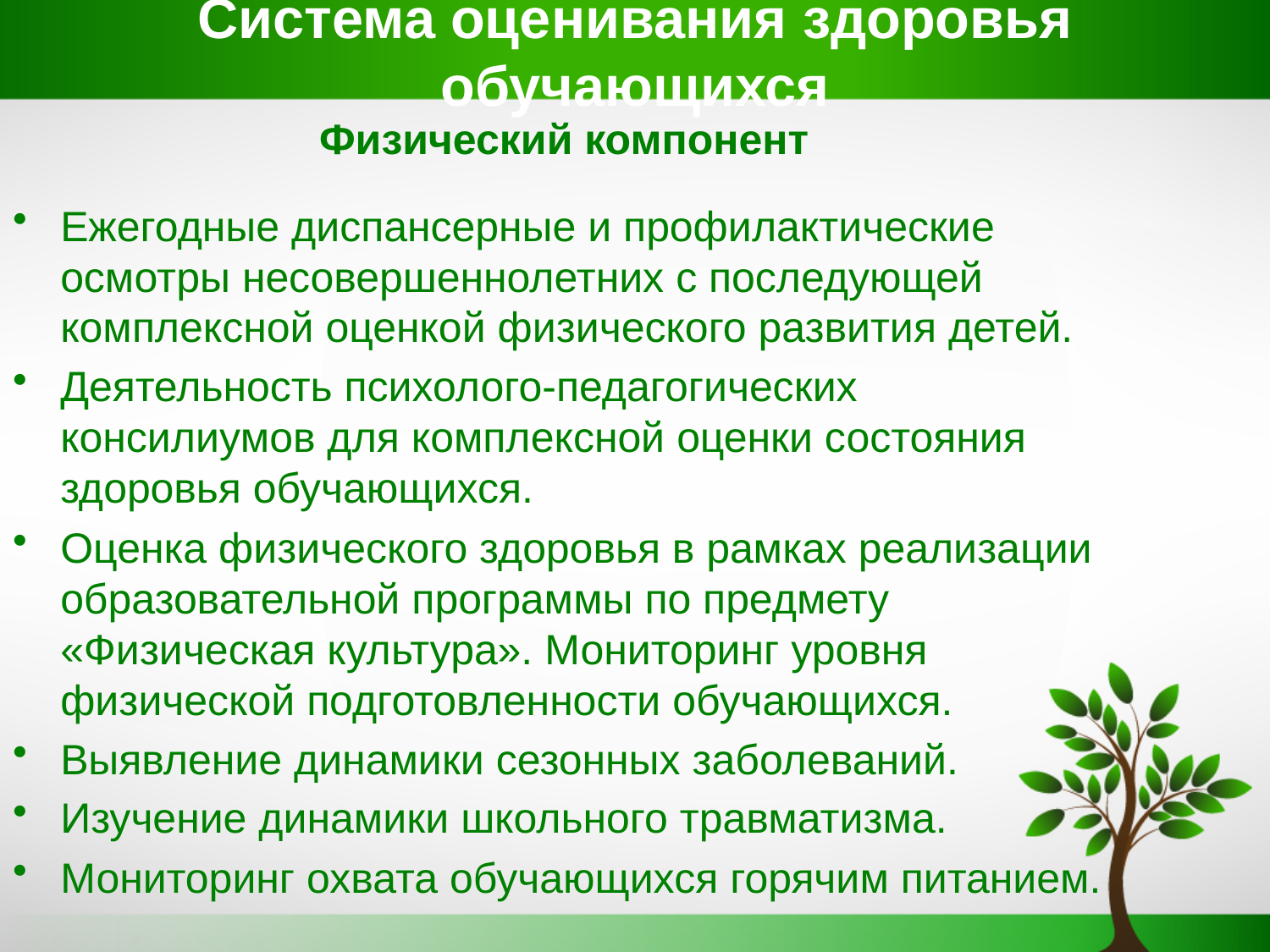

# Система оценивания здоровья обучающихся
Физический компонент

Ежегодные диспансерные и профилактические осмотры несовершеннолетних с последующей комплексной оценкой физического развития детей.
Деятельность психолого-педагогических консилиумов для комплексной оценки состояния здоровья обучающихся.
Оценка физического здоровья в рамках реализации образовательной программы по предмету «Физическая культура». Мониторинг уровня физической подготовленности обучающихся.
Выявление динамики сезонных заболеваний.
Изучение динамики школьного травматизма.
Мониторинг охвата обучающихся горячим питанием.